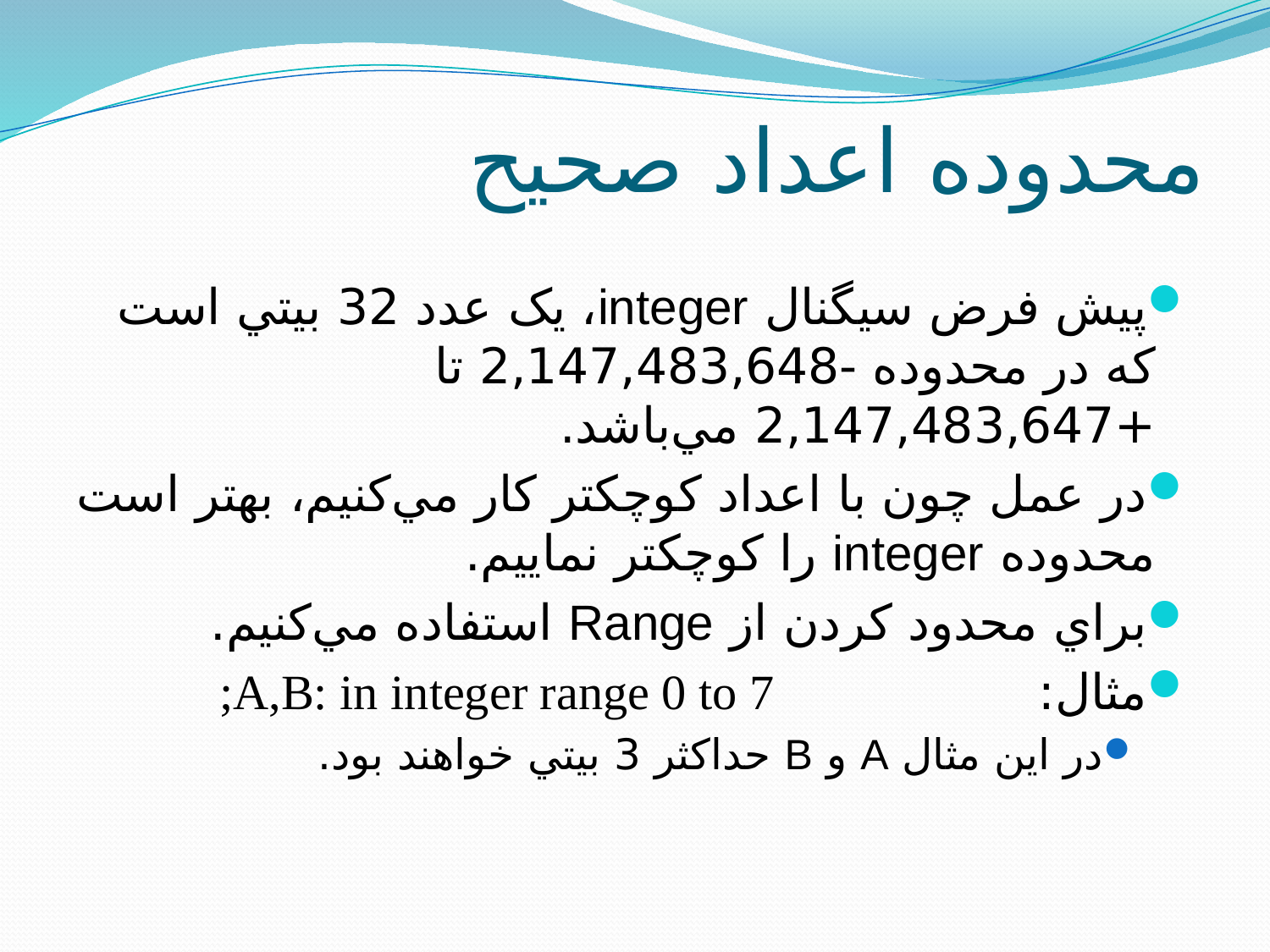

# محدوده اعداد صحيح
پيش فرض سيگنال integer، يک عدد 32 بيتي است که در محدوده -2,147,483,648 تا +2,147,483,647 مي‌باشد.
در عمل چون با اعداد کوچکتر کار مي‌کنيم، بهتر است محدوده integer را کوچکتر نماييم.
براي محدود کردن از Range استفاده مي‌کنيم.
مثال:				A,B: in integer range 0 to 7;
در اين مثال A و B حداکثر 3 بيتي خواهند بود.